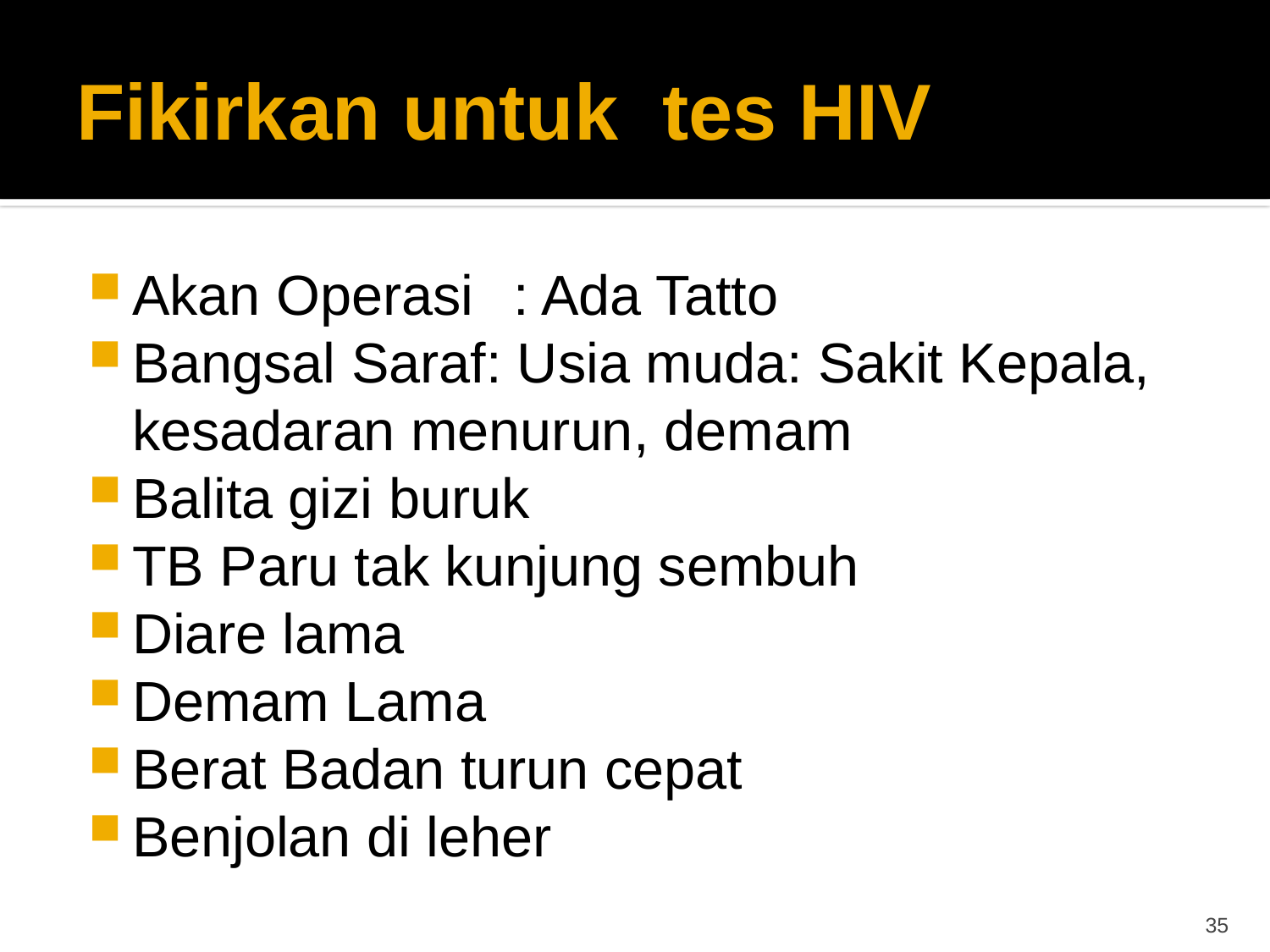

# Fikirkan untuk  tes HIV
Akan Operasi	: Ada Tatto
Bangsal Saraf: Usia muda: Sakit Kepala, kesadaran menurun, demam
Balita gizi buruk
TB Paru tak kunjung sembuh
Diare lama
Demam Lama
Berat Badan turun cepat
Benjolan di leher
35